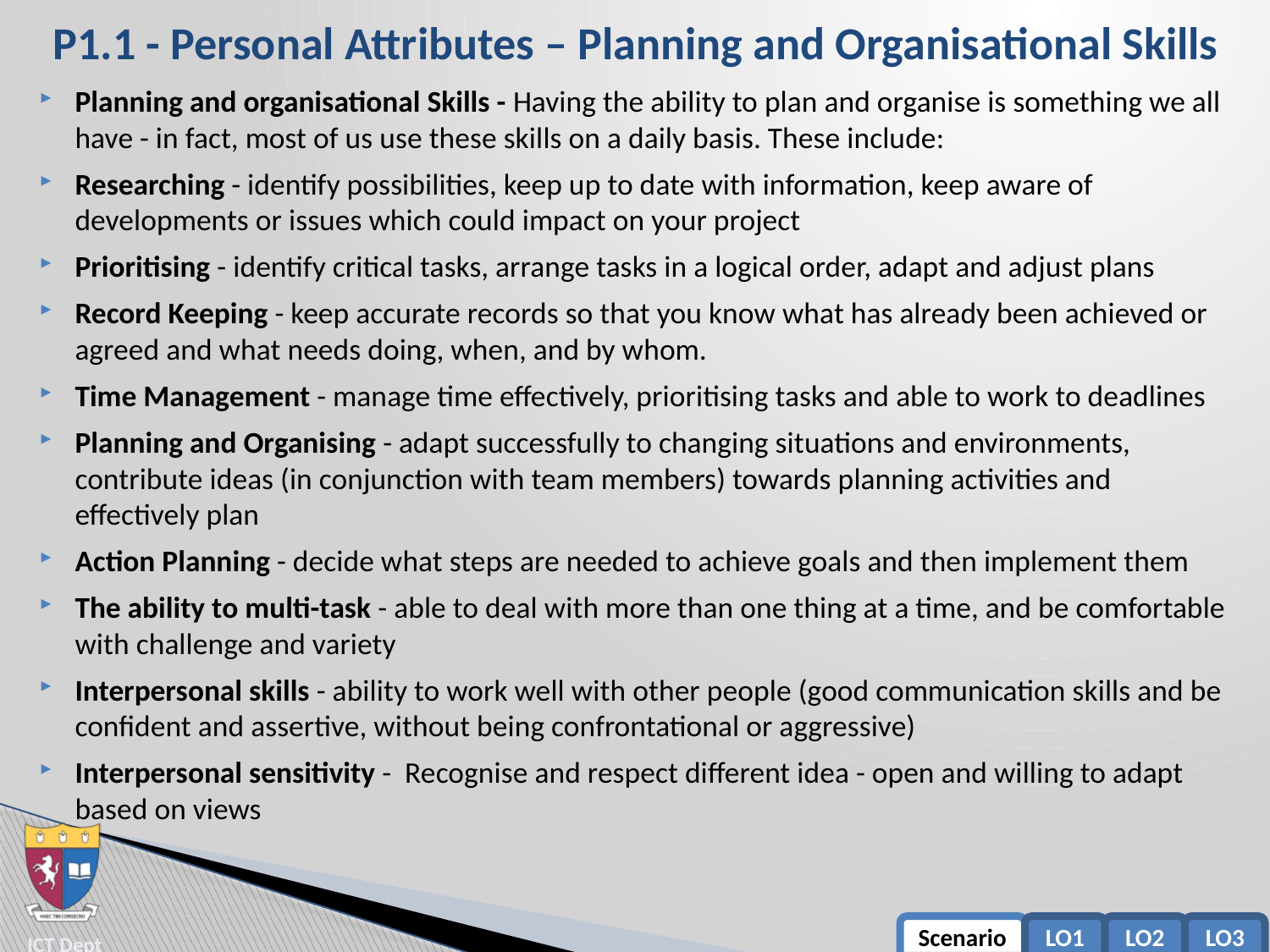

P1.1 - Personal Attributes – Planning and Organisational Skills
Planning and organisational Skills - Having the ability to plan and organise is something we all have - in fact, most of us use these skills on a daily basis. These include:
Researching - identify possibilities, keep up to date with information, keep aware of developments or issues which could impact on your project
Prioritising - identify critical tasks, arrange tasks in a logical order, adapt and adjust plans
Record Keeping - keep accurate records so that you know what has already been achieved or agreed and what needs doing, when, and by whom.
Time Management - manage time effectively, prioritising tasks and able to work to deadlines
Planning and Organising - adapt successfully to changing situations and environments, contribute ideas (in conjunction with team members) towards planning activities and effectively plan
Action Planning - decide what steps are needed to achieve goals and then implement them
The ability to multi-task - able to deal with more than one thing at a time, and be comfortable with challenge and variety
Interpersonal skills - ability to work well with other people (good communication skills and be confident and assertive, without being confrontational or aggressive)
Interpersonal sensitivity -  Recognise and respect different idea - open and willing to adapt based on views